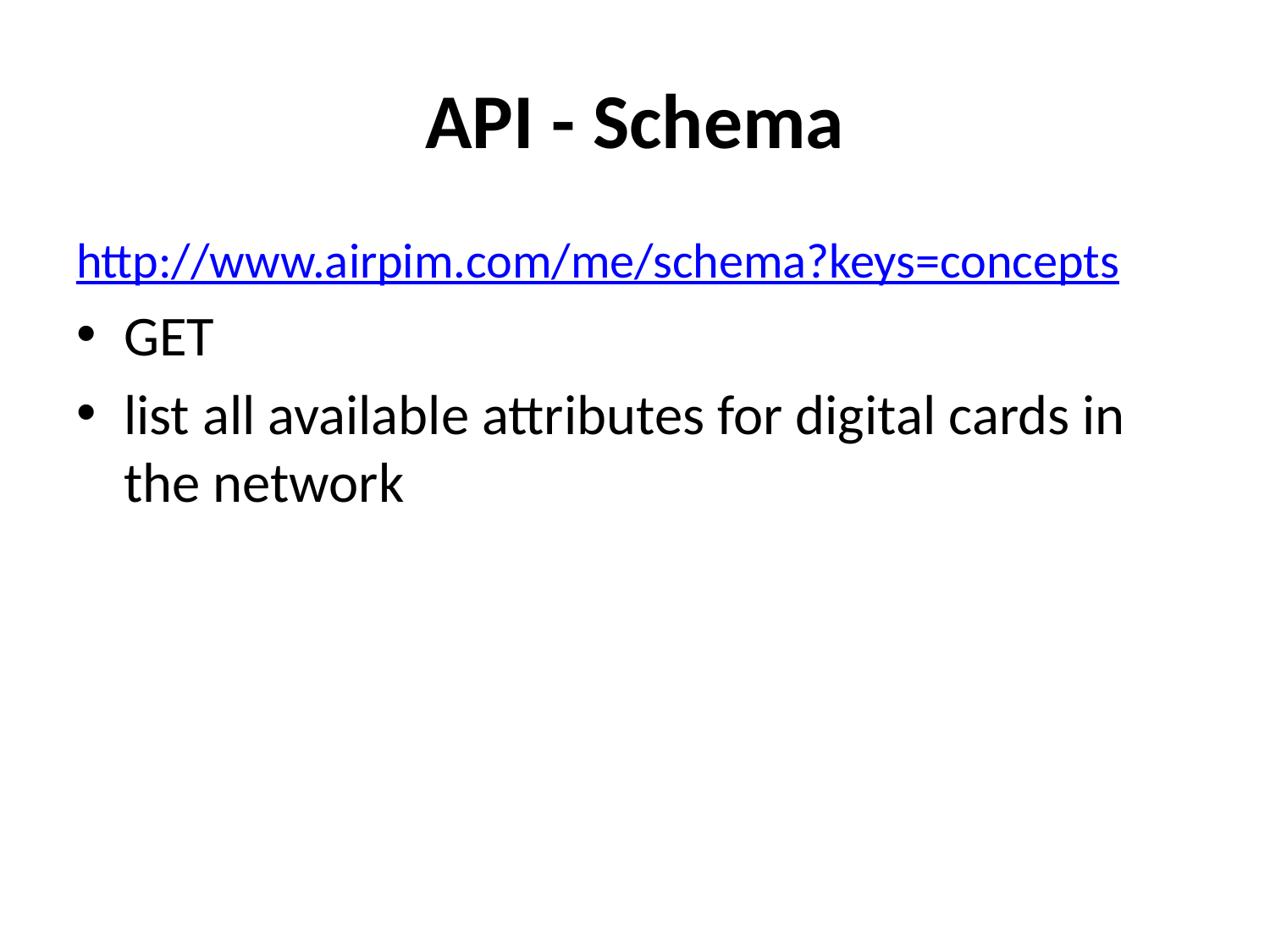

# API - Schema
http://www.airpim.com/me/schema?keys=concepts
GET
list all available attributes for digital cards in the network